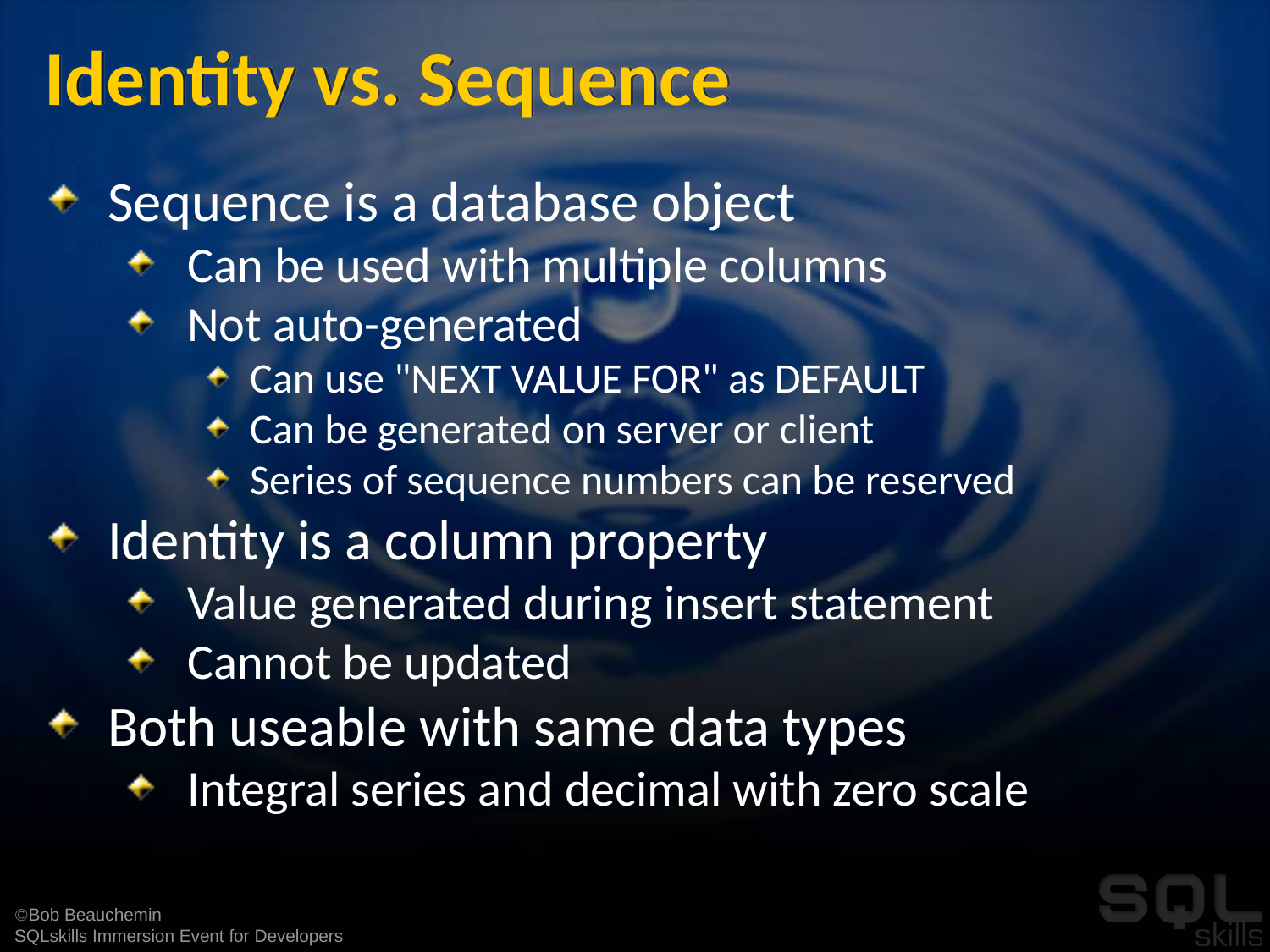

# Identity vs. Sequence
Sequence is a database object
Can be used with multiple columns
Not auto-generated
Can use "NEXT VALUE FOR" as DEFAULT
Can be generated on server or client
Series of sequence numbers can be reserved
Identity is a column property
Value generated during insert statement
Cannot be updated
Both useable with same data types
Integral series and decimal with zero scale